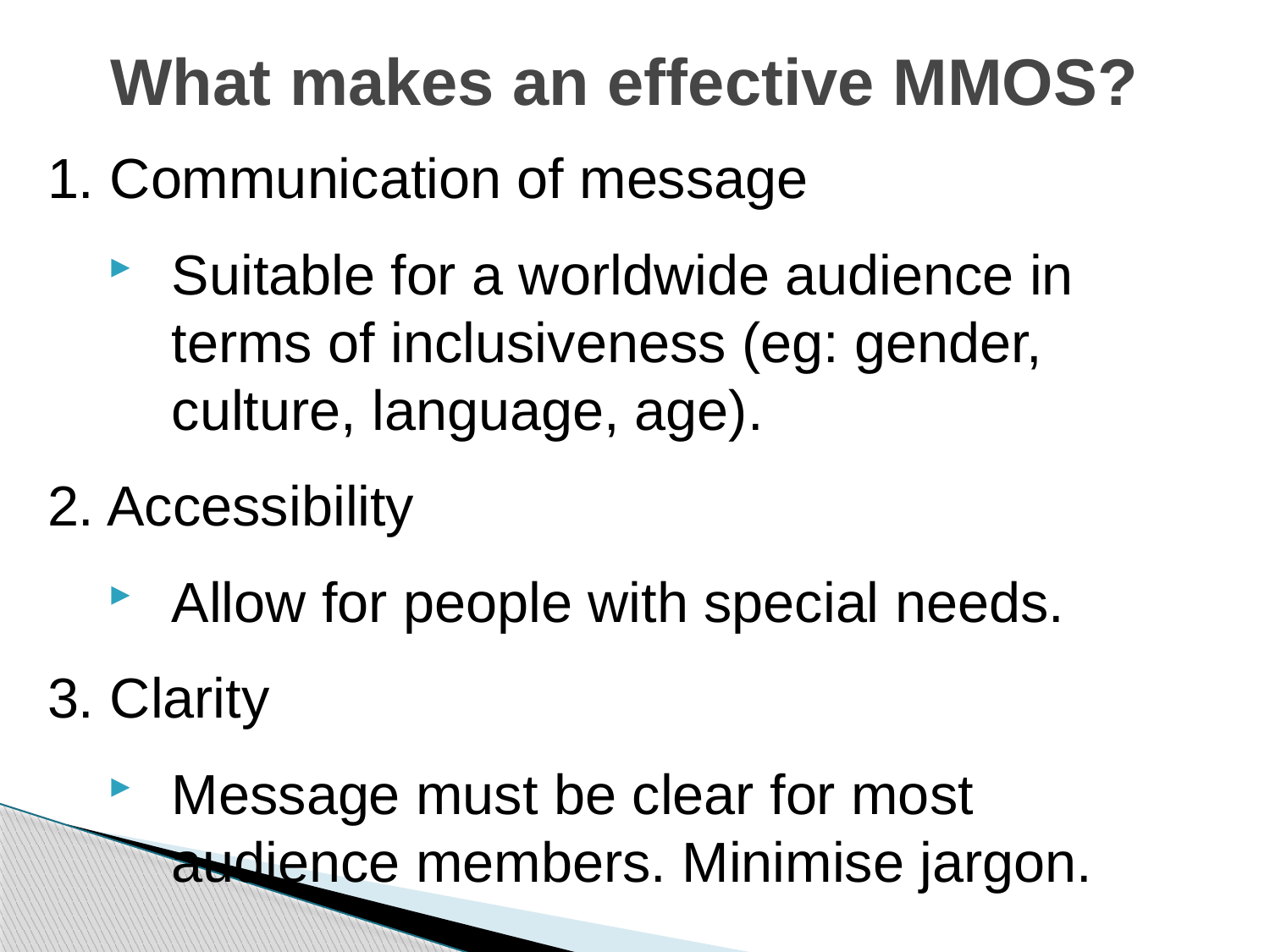

# What makes an effective MMOS?
1. Communication of message
Suitable for a worldwide audience in terms of inclusiveness (eg: gender, culture, language, age).
2. Accessibility
Allow for people with special needs.
3. Clarity
Message must be clear for most audience members. Minimise jargon.